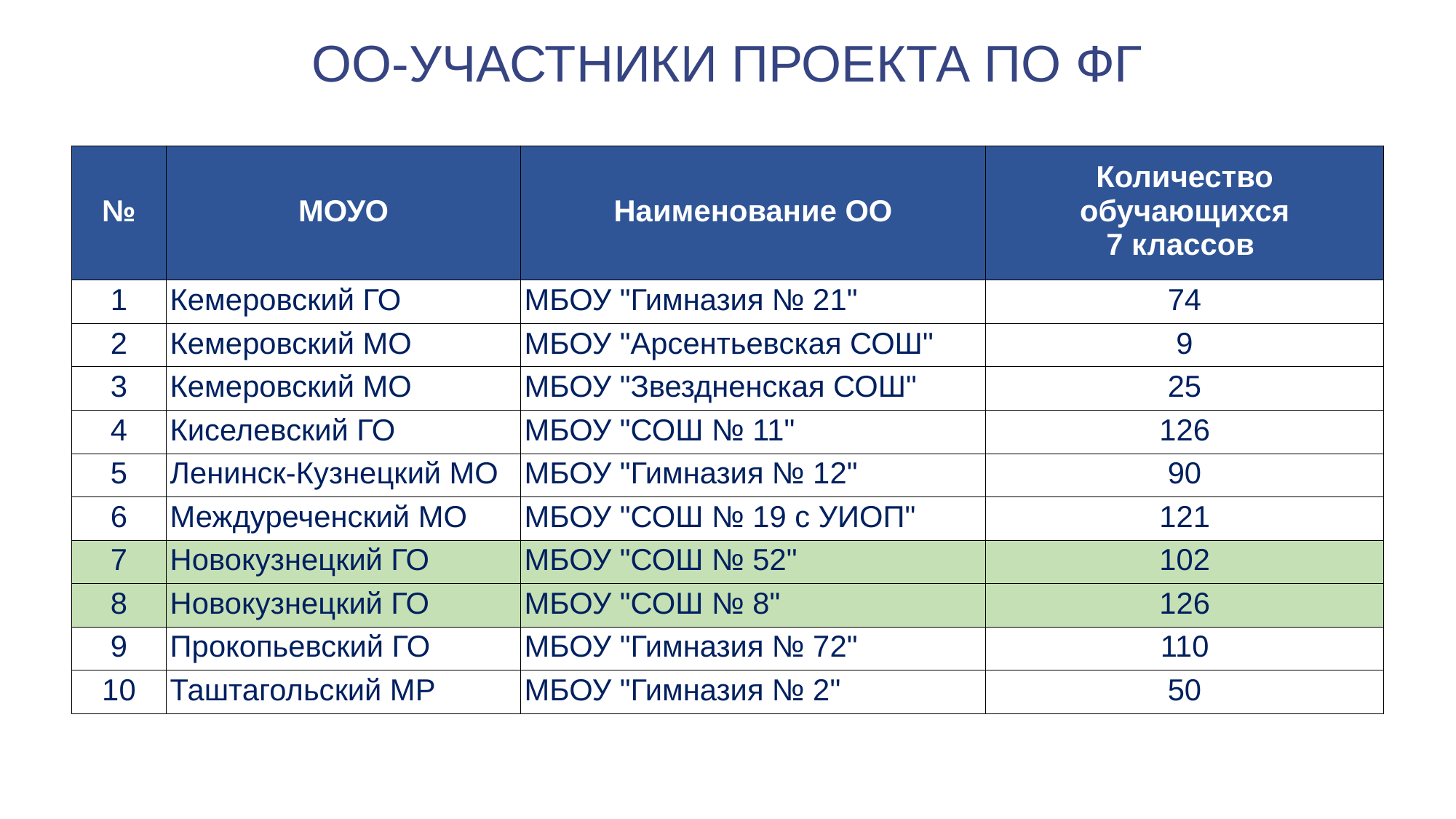

ОО-УЧАСТНИКИ ПРОЕКТА ПО ФГ
| № | МОУО | Наименование ОО | Количество обучающихся 7 классов |
| --- | --- | --- | --- |
| 1 | Кемеровский ГО | МБОУ "Гимназия № 21" | 74 |
| 2 | Кемеровский МО | МБОУ "Арсентьевская СОШ" | 9 |
| 3 | Кемеровский МО | МБОУ "Звездненская СОШ" | 25 |
| 4 | Киселевский ГО | МБОУ "СОШ № 11" | 126 |
| 5 | Ленинск-Кузнецкий МО | МБОУ "Гимназия № 12" | 90 |
| 6 | Междуреченский МО | МБОУ "СОШ № 19 с УИОП" | 121 |
| 7 | Новокузнецкий ГО | МБОУ "СОШ № 52" | 102 |
| 8 | Новокузнецкий ГО | МБОУ "СОШ № 8" | 126 |
| 9 | Прокопьевский ГО | МБОУ "Гимназия № 72" | 110 |
| 10 | Таштагольский МР | МБОУ "Гимназия № 2" | 50 |